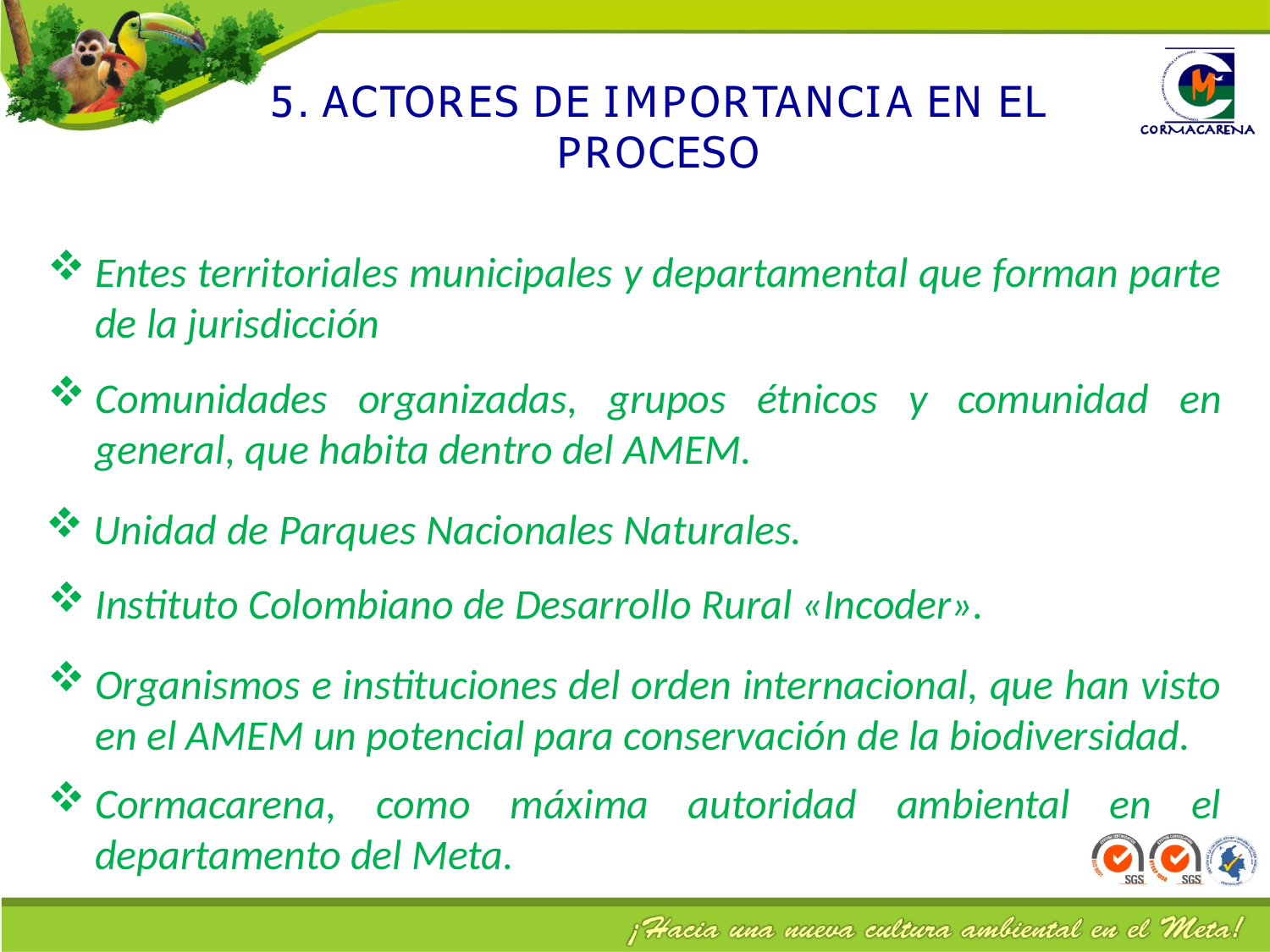

# 5. ACTORES DE IMPORTANCIA EN EL PROCESO
Entes territoriales municipales y departamental que forman parte de la jurisdicción
Comunidades organizadas, grupos étnicos y comunidad en general, que habita dentro del AMEM.
Unidad de Parques Nacionales Naturales.
Instituto Colombiano de Desarrollo Rural «Incoder».
Organismos e instituciones del orden internacional, que han visto en el AMEM un potencial para conservación de la biodiversidad.
Cormacarena, como máxima autoridad ambiental en el departamento del Meta.